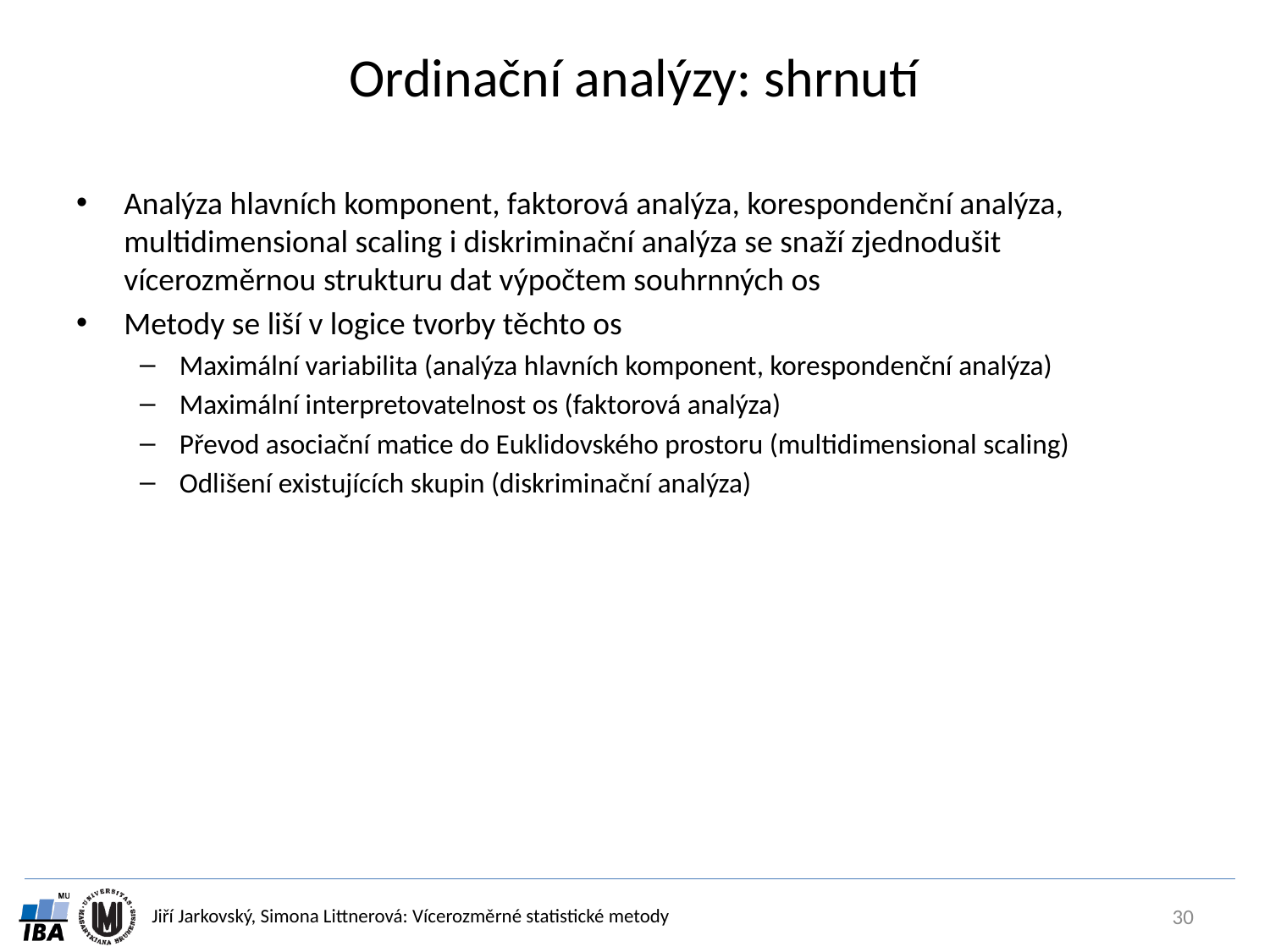

# Ordinační analýzy: shrnutí
Analýza hlavních komponent, faktorová analýza, korespondenční analýza, multidimensional scaling i diskriminační analýza se snaží zjednodušit vícerozměrnou strukturu dat výpočtem souhrnných os
Metody se liší v logice tvorby těchto os
Maximální variabilita (analýza hlavních komponent, korespondenční analýza)
Maximální interpretovatelnost os (faktorová analýza)
Převod asociační matice do Euklidovského prostoru (multidimensional scaling)
Odlišení existujících skupin (diskriminační analýza)

30